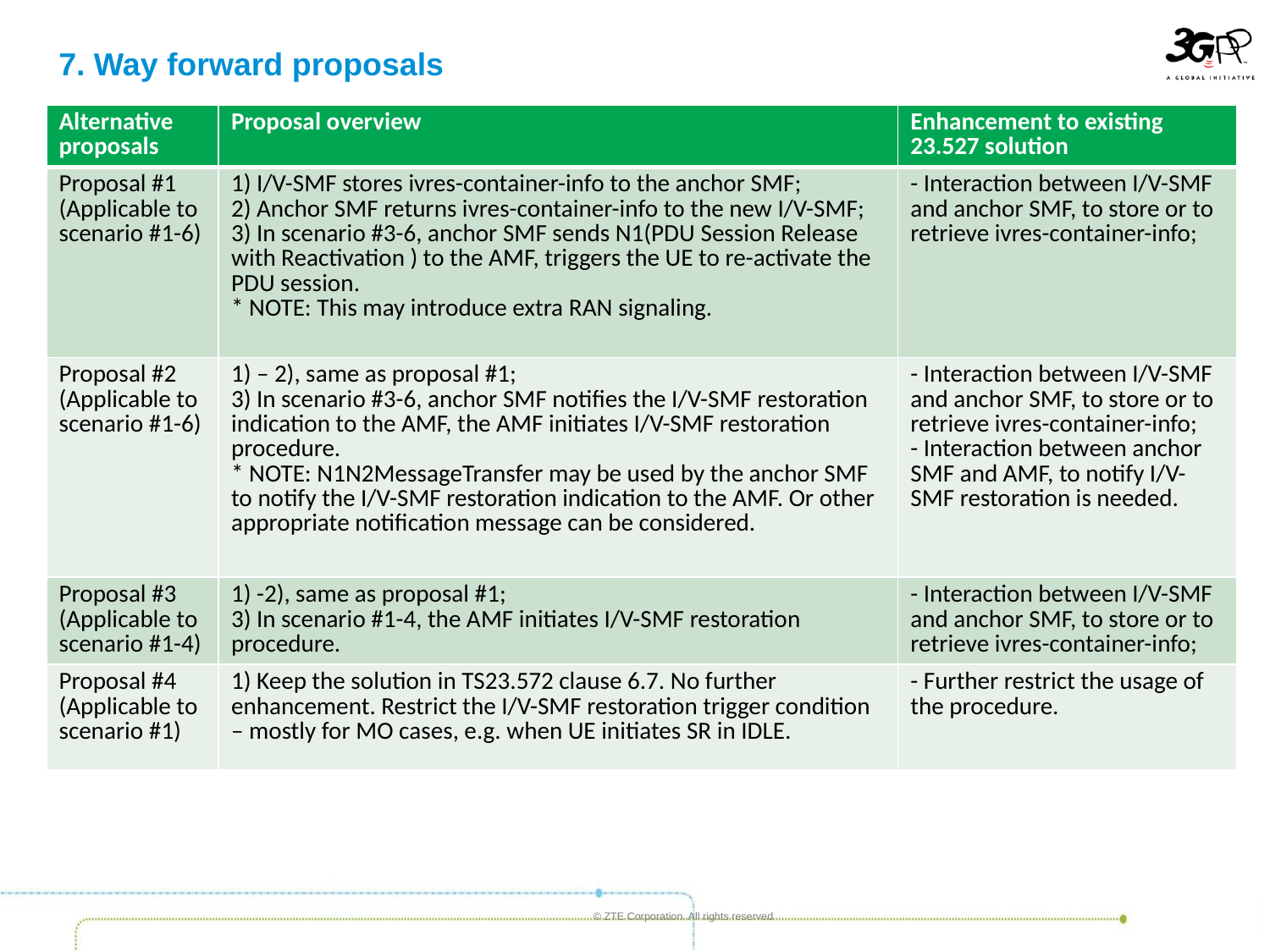

# 7. Way forward proposals
| Alternative proposals | Proposal overview | Enhancement to existing 23.527 solution |
| --- | --- | --- |
| Proposal #1 (Applicable to scenario #1-6) | 1) I/V-SMF stores ivres-container-info to the anchor SMF; 2) Anchor SMF returns ivres-container-info to the new I/V-SMF; 3) In scenario #3-6, anchor SMF sends N1(PDU Session Release with Reactivation ) to the AMF, triggers the UE to re-activate the PDU session. \* NOTE: This may introduce extra RAN signaling. | - Interaction between I/V-SMF and anchor SMF, to store or to retrieve ivres-container-info; |
| Proposal #2 (Applicable to scenario #1-6) | 1) – 2), same as proposal #1; 3) In scenario #3-6, anchor SMF notifies the I/V-SMF restoration indication to the AMF, the AMF initiates I/V-SMF restoration procedure. \* NOTE: N1N2MessageTransfer may be used by the anchor SMF to notify the I/V-SMF restoration indication to the AMF. Or other appropriate notification message can be considered. | - Interaction between I/V-SMF and anchor SMF, to store or to retrieve ivres-container-info; - Interaction between anchor SMF and AMF, to notify I/V-SMF restoration is needed. |
| Proposal #3 (Applicable to scenario #1-4) | 1) -2), same as proposal #1; 3) In scenario #1-4, the AMF initiates I/V-SMF restoration procedure. | - Interaction between I/V-SMF and anchor SMF, to store or to retrieve ivres-container-info; |
| Proposal #4 (Applicable to scenario #1) | 1) Keep the solution in TS23.572 clause 6.7. No further enhancement. Restrict the I/V-SMF restoration trigger condition – mostly for MO cases, e.g. when UE initiates SR in IDLE. | - Further restrict the usage of the procedure. |